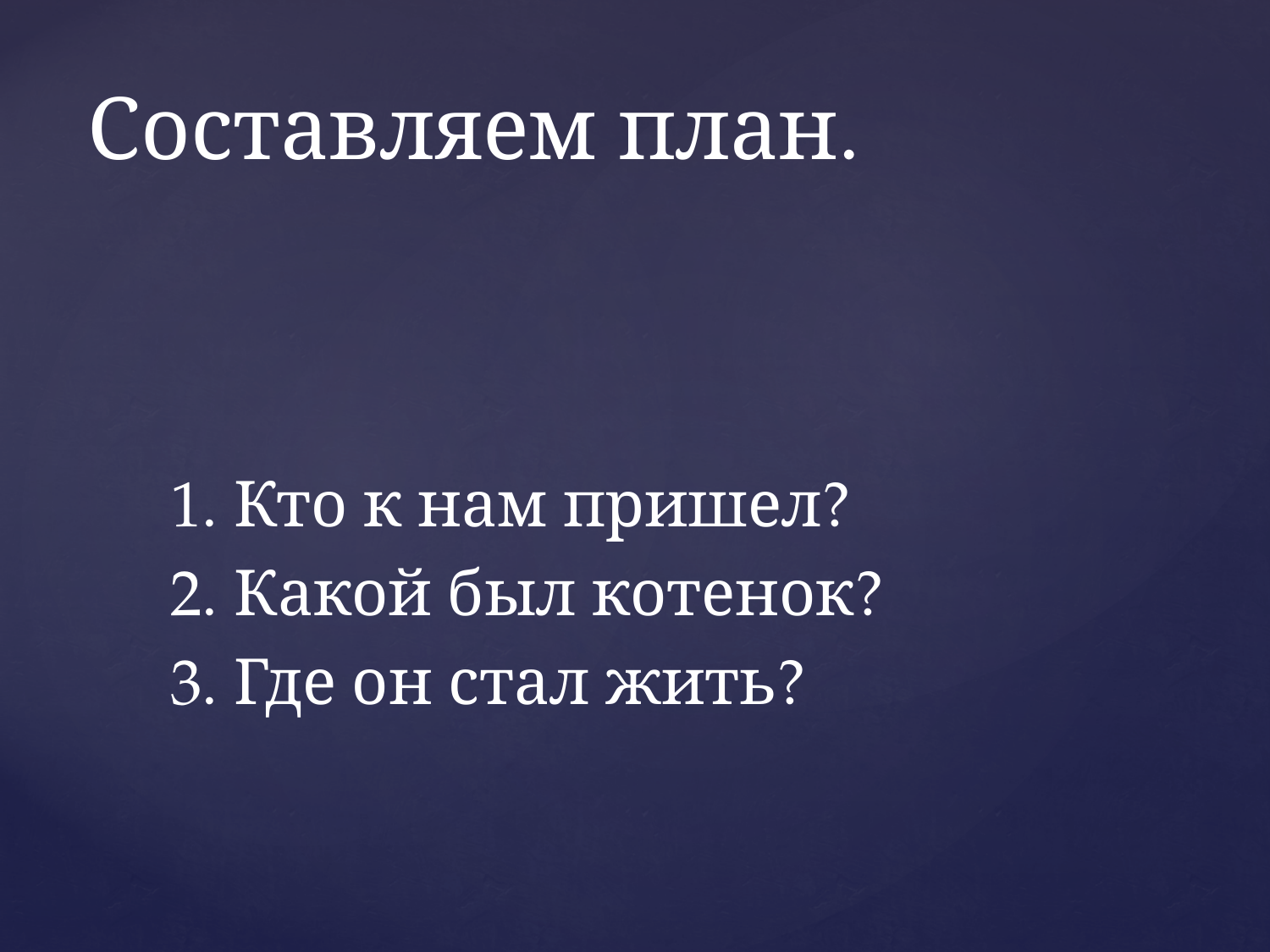

# Составляем план.
1. Кто к нам пришел?
2. Какой был котенок?
3. Где он стал жить?